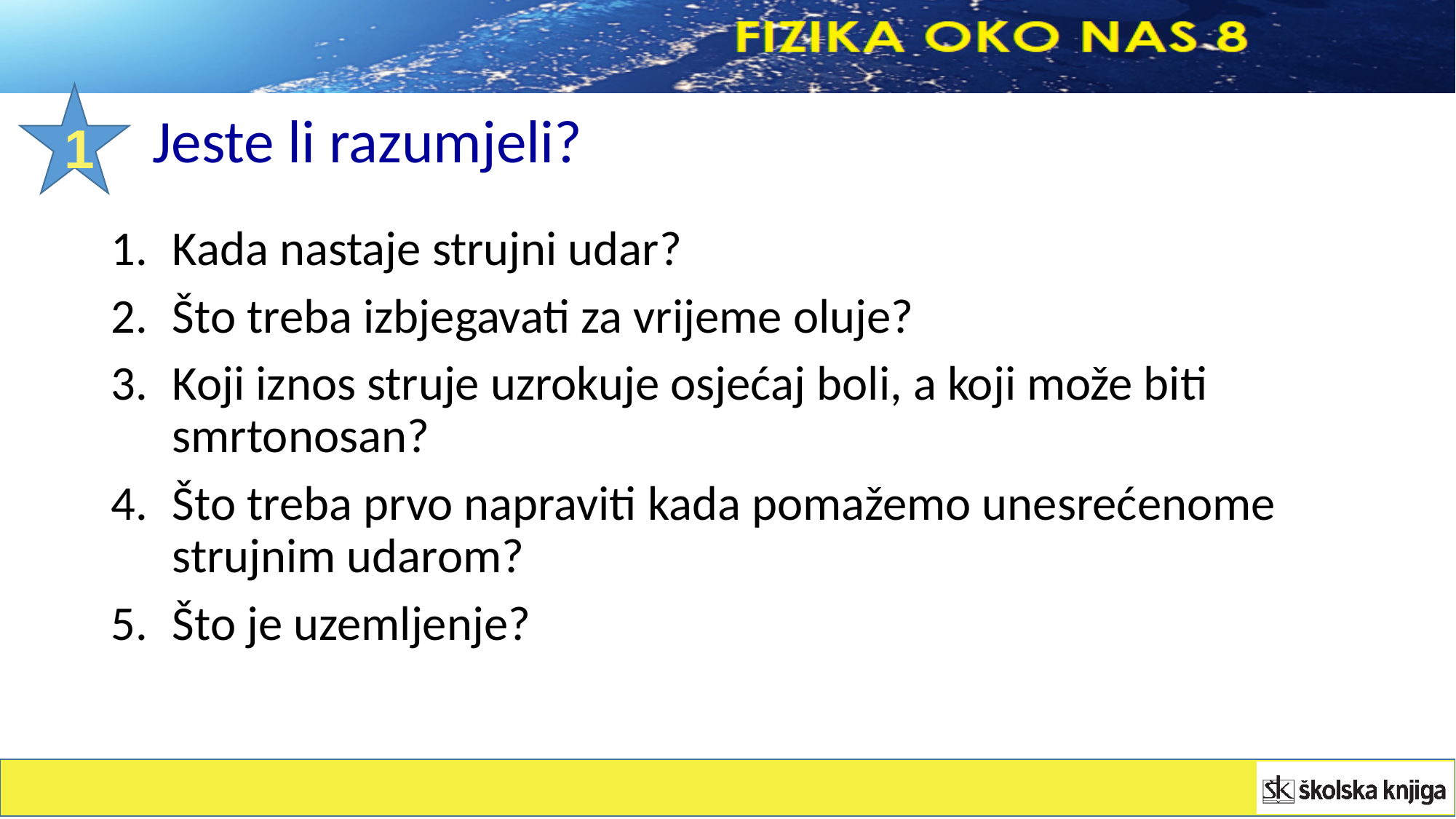

1
# Jeste li razumjeli?
Kada nastaje strujni udar?
Što treba izbjegavati za vrijeme oluje?
Koji iznos struje uzrokuje osjećaj boli, a koji može biti smrtonosan?
Što treba prvo napraviti kada pomažemo unesrećenome strujnim udarom?
Što je uzemljenje?